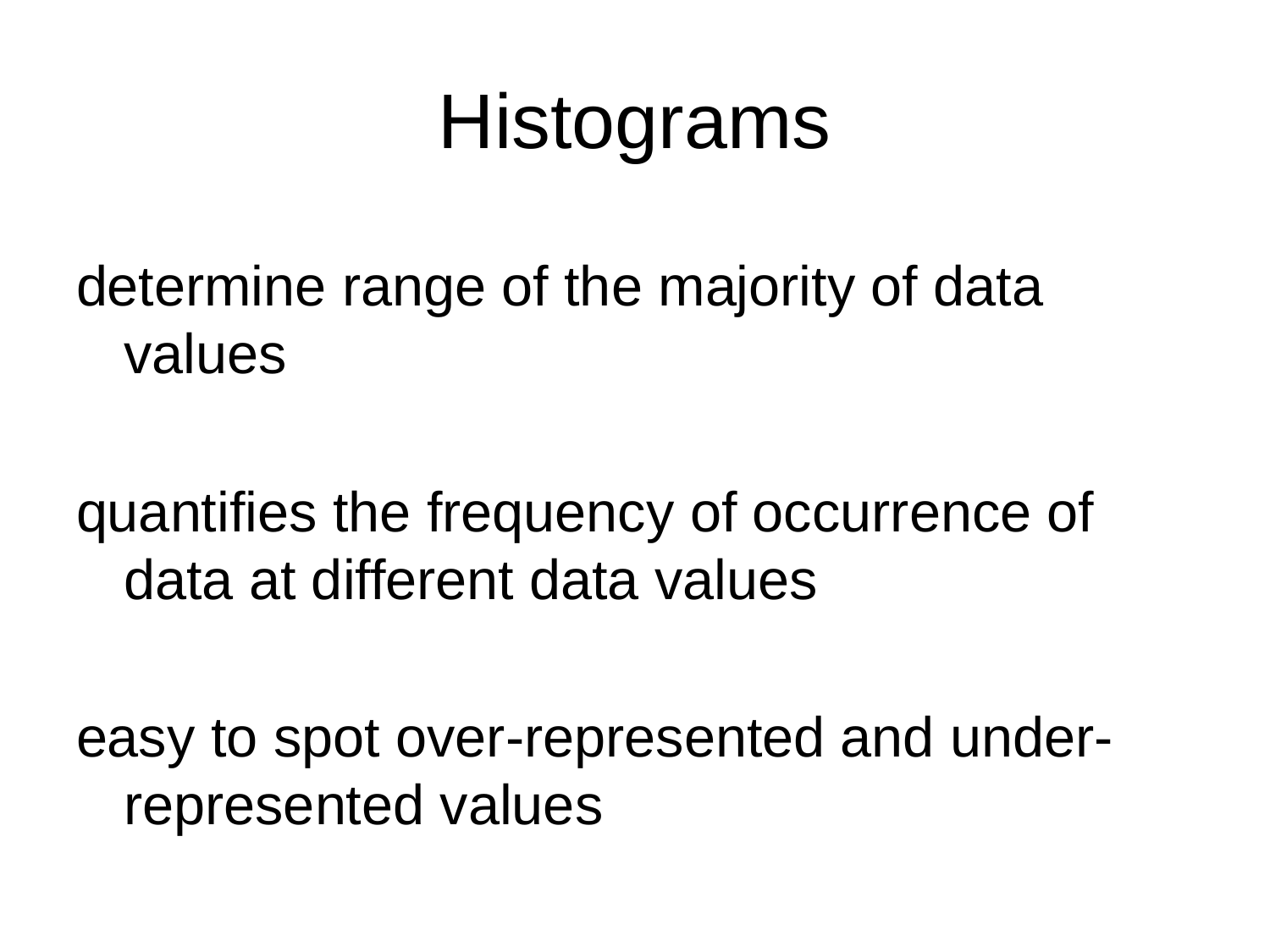

# Histograms
determine range of the majority of data values

quantifies the frequency of occurrence of data at different data values

easy to spot over-represented and under-represented values